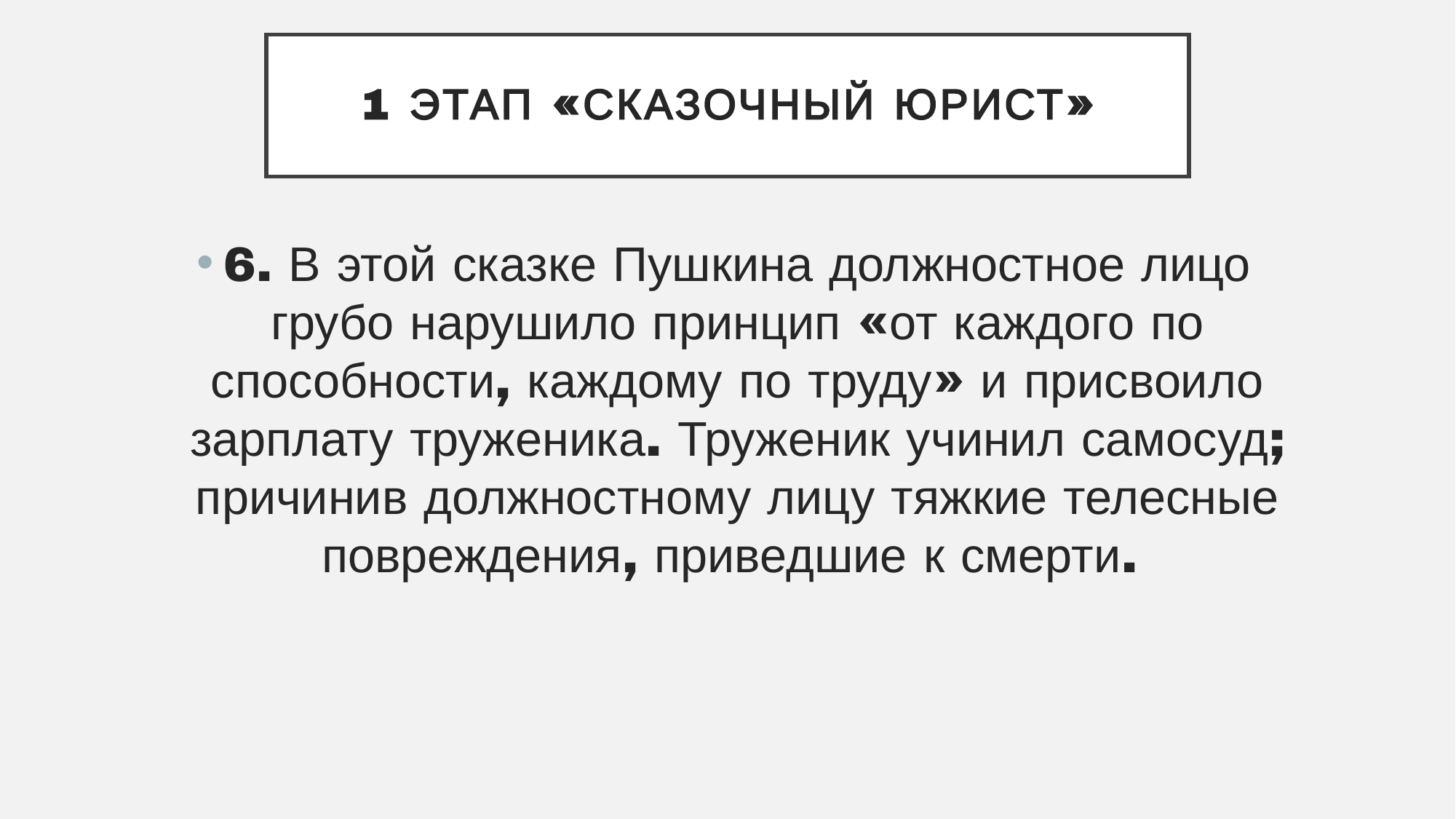

# 1 этап «Сказочный юрист»
6. В этой сказке Пушкина должностное лицо грубо нарушило принцип «от каждого по способности, каждому по труду» и присвоило зарплату труженика. Труженик учинил самосуд; причинив должностному лицу тяжкие телесные повреждения, приведшие к смерти.